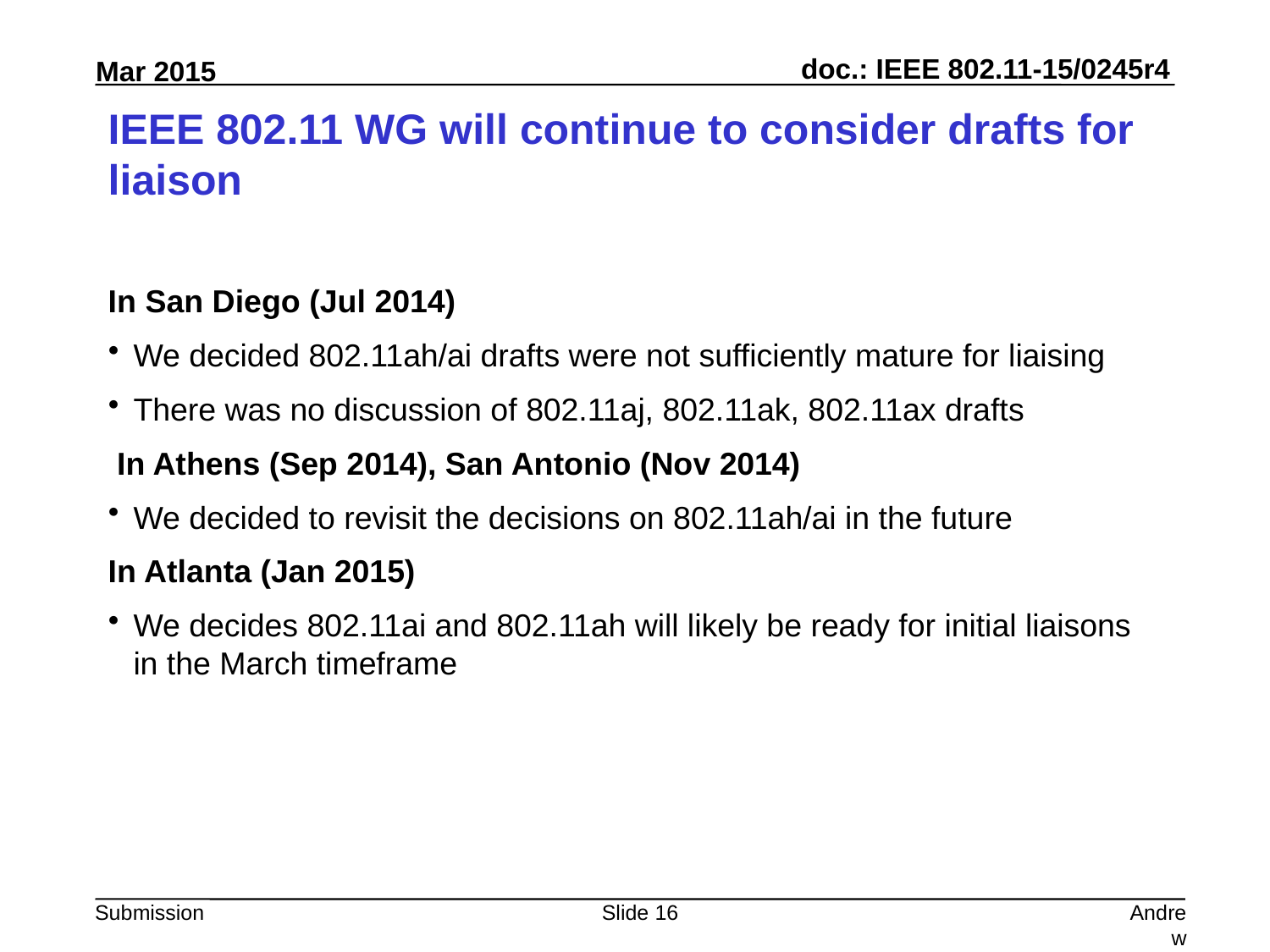

# IEEE 802.11 WG will continue to consider drafts for liaison
In San Diego (Jul 2014)
We decided 802.11ah/ai drafts were not sufficiently mature for liaising
There was no discussion of 802.11aj, 802.11ak, 802.11ax drafts
 In Athens (Sep 2014), San Antonio (Nov 2014)
We decided to revisit the decisions on 802.11ah/ai in the future
In Atlanta (Jan 2015)
We decides 802.11ai and 802.11ah will likely be ready for initial liaisons in the March timeframe
Slide 16
Andrew Myles, Cisco